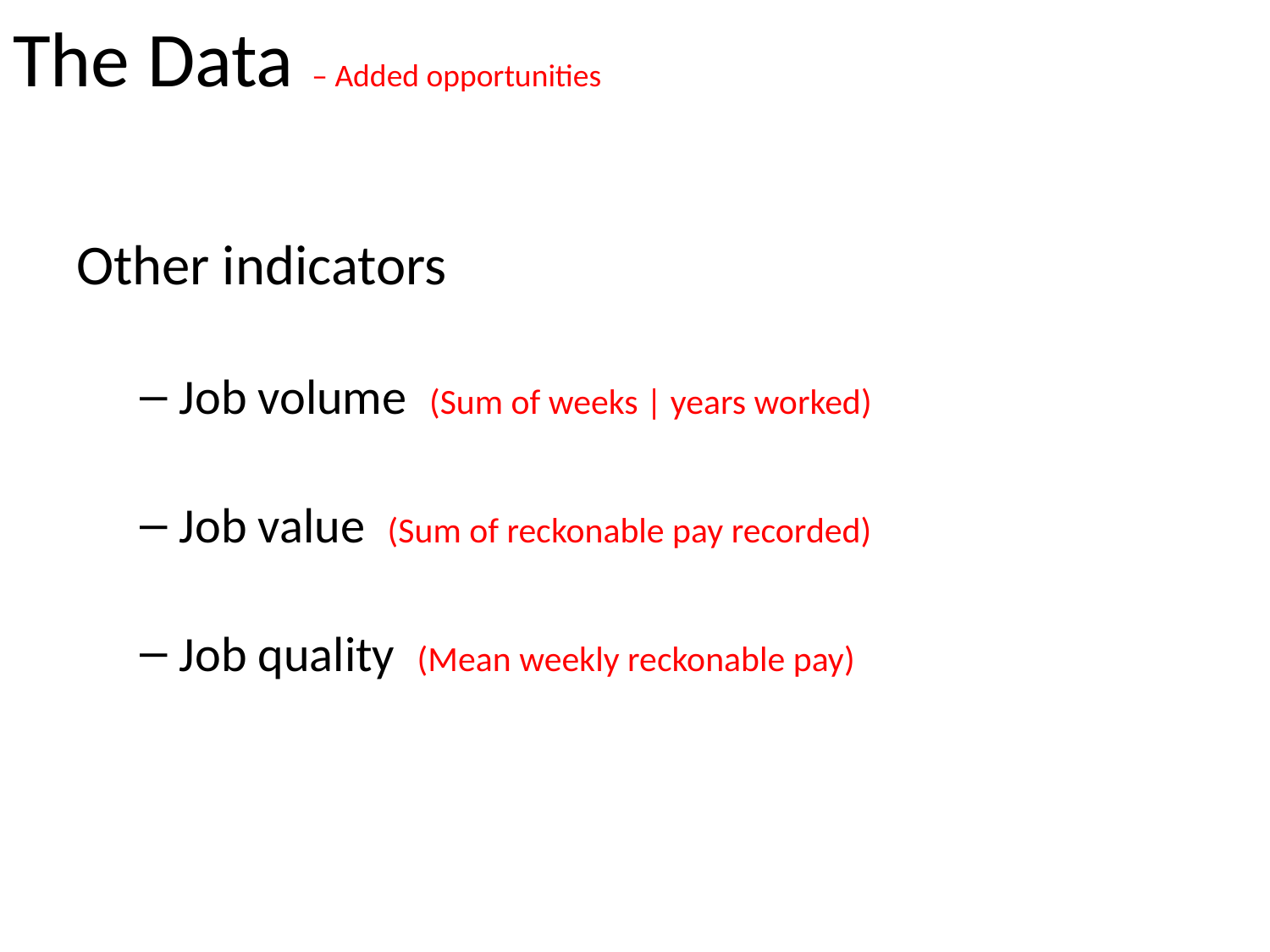

# The Data – Added opportunities
Other indicators
Job volume  (Sum of weeks | years worked)
Job value  (Sum of reckonable pay recorded)
Job quality  (Mean weekly reckonable pay)